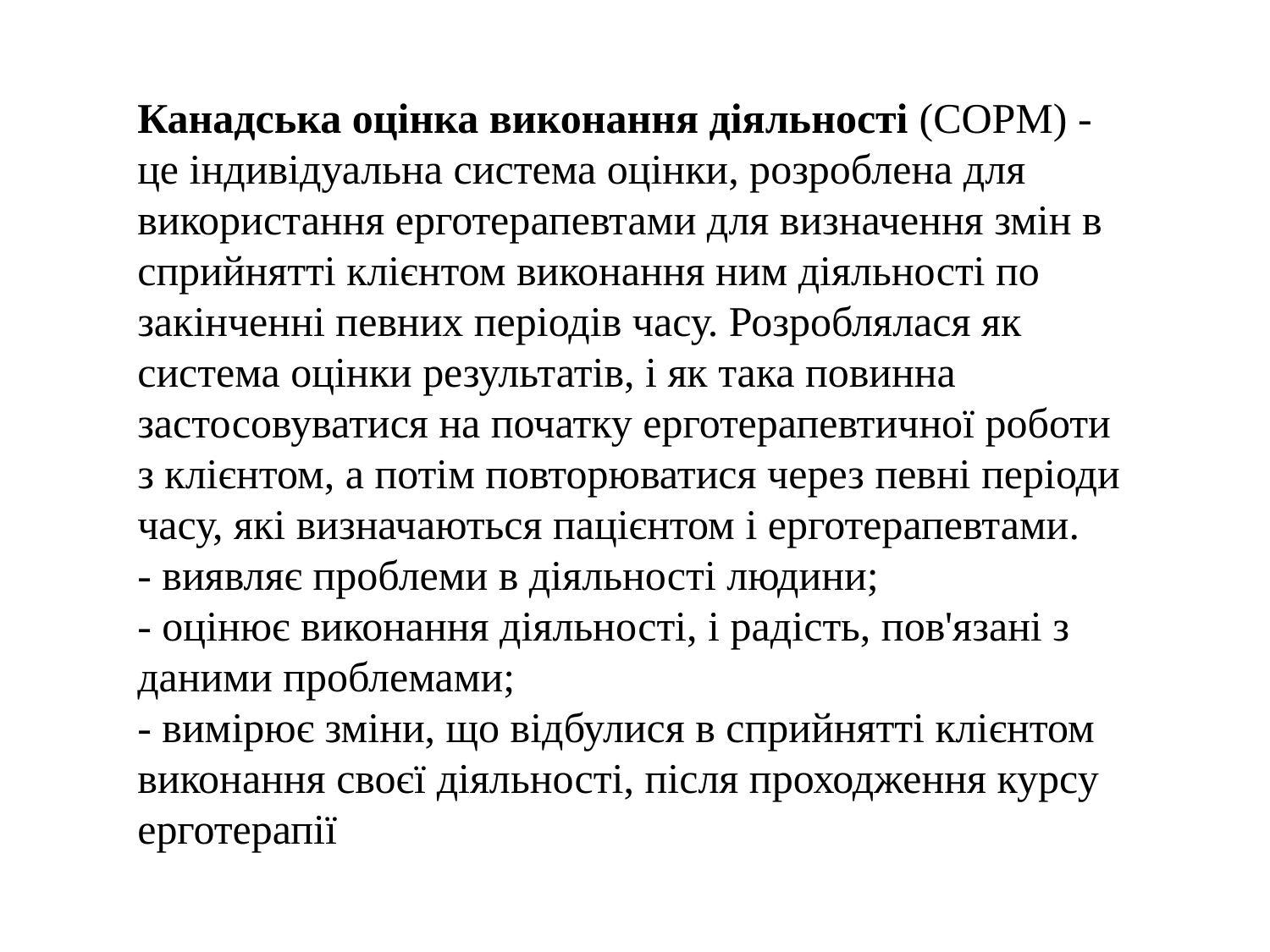

Канадська оцінка виконання діяльності (СОРМ) - це індивідуальна система оцінки, розроблена для використання ерготерапевтами для визначення змін в сприйнятті клієнтом виконання ним діяльності по закінченні певних періодів часу. Розроблялася як система оцінки результатів, і як така повинна застосовуватися на початку ерготерапевтичної роботи з клієнтом, а потім повторюватися через певні періоди часу, які визначаються пацієнтом і ерготерапевтами.
- виявляє проблеми в діяльності людини;
- оцінює виконання діяльності, і радість, пов'язані з даними проблемами;
- вимірює зміни, що відбулися в сприйнятті клієнтом виконання своєї діяльності, після проходження курсу ерготерапії